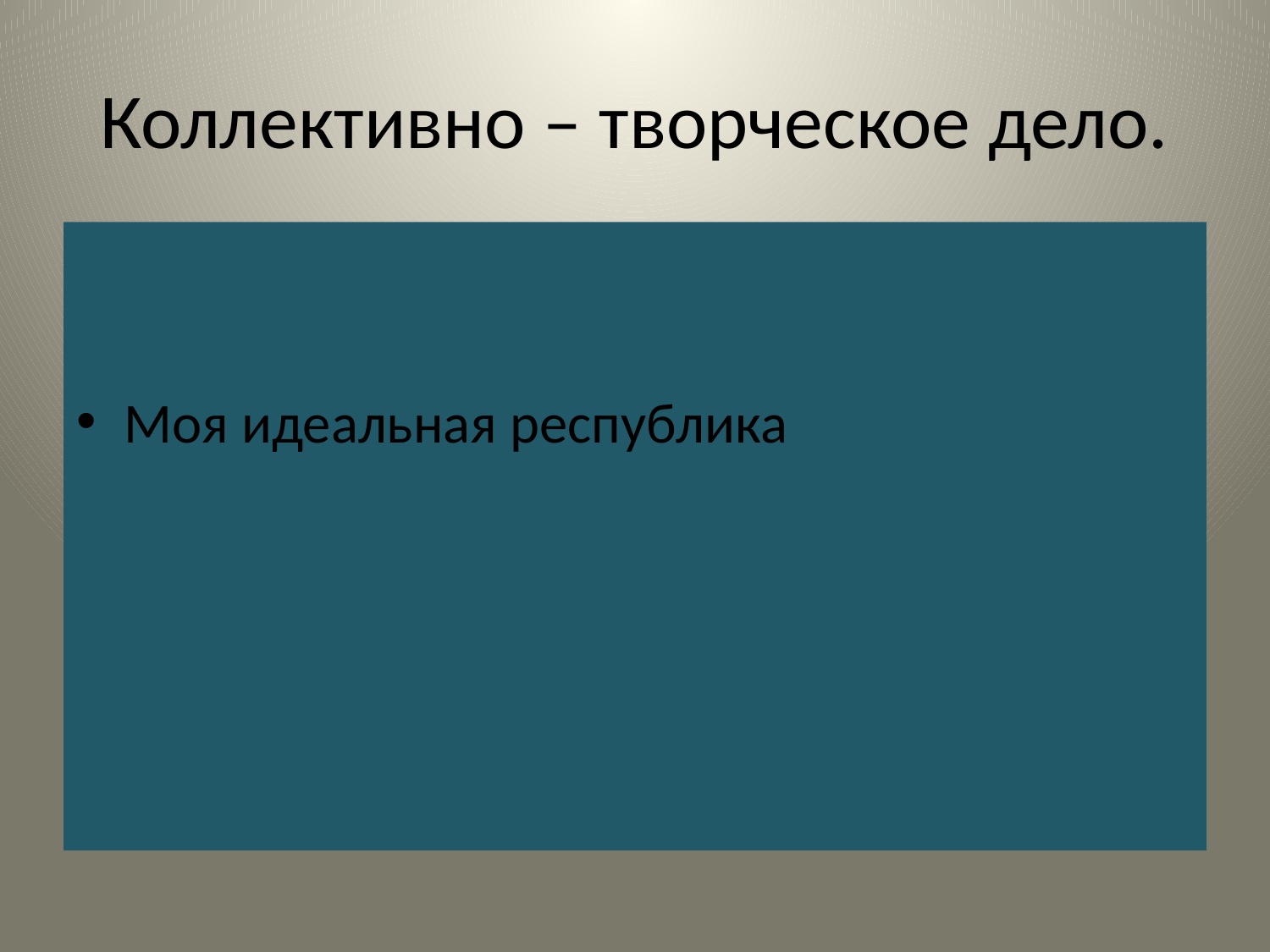

# Коллективно – творческое дело.

Моя идеальная республика